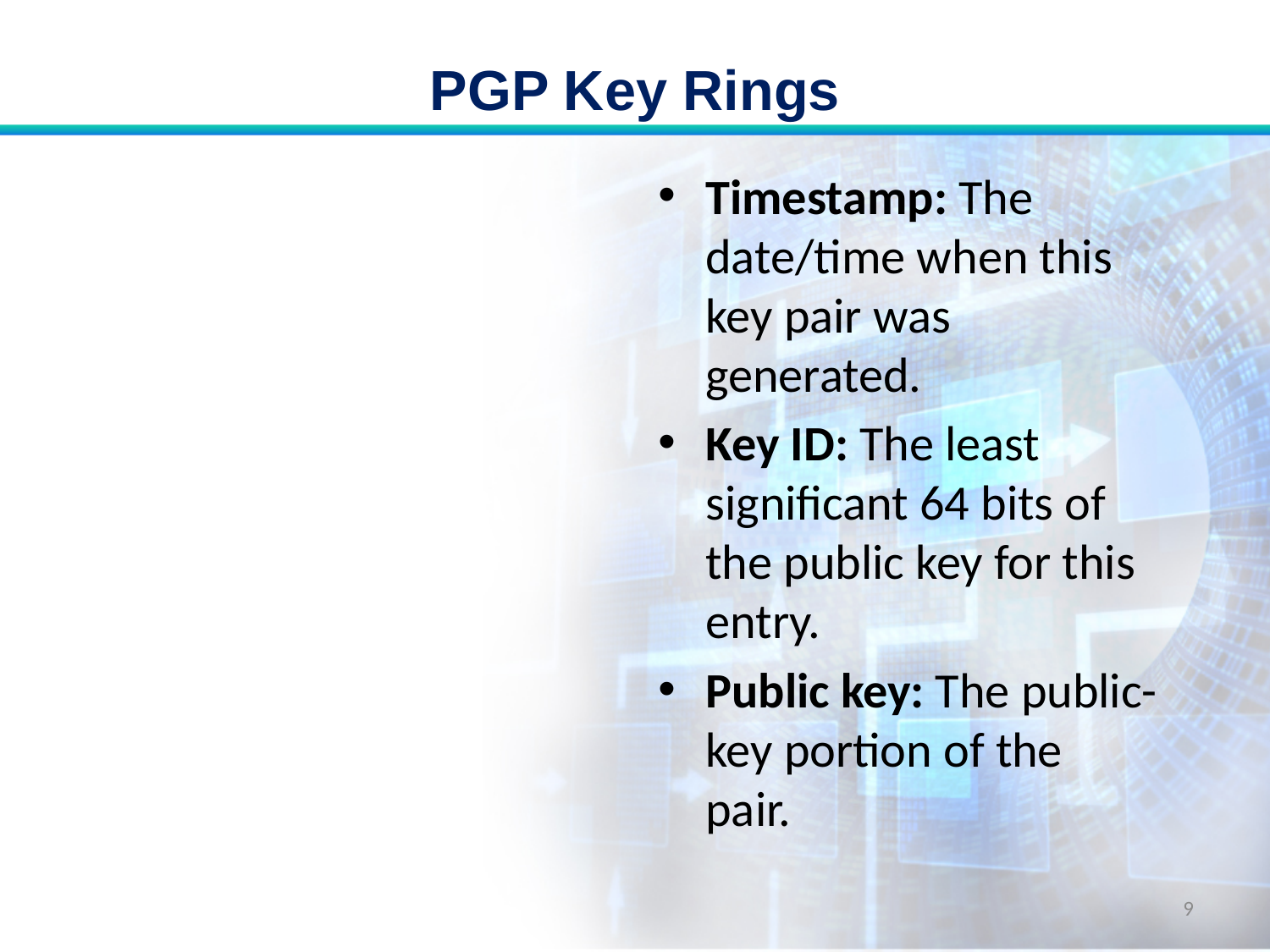

# PGP Key Rings
Timestamp: The date/time when this key pair was generated.
Key ID: The least significant 64 bits of the public key for this entry.
Public key: The public-key portion of the pair.
9